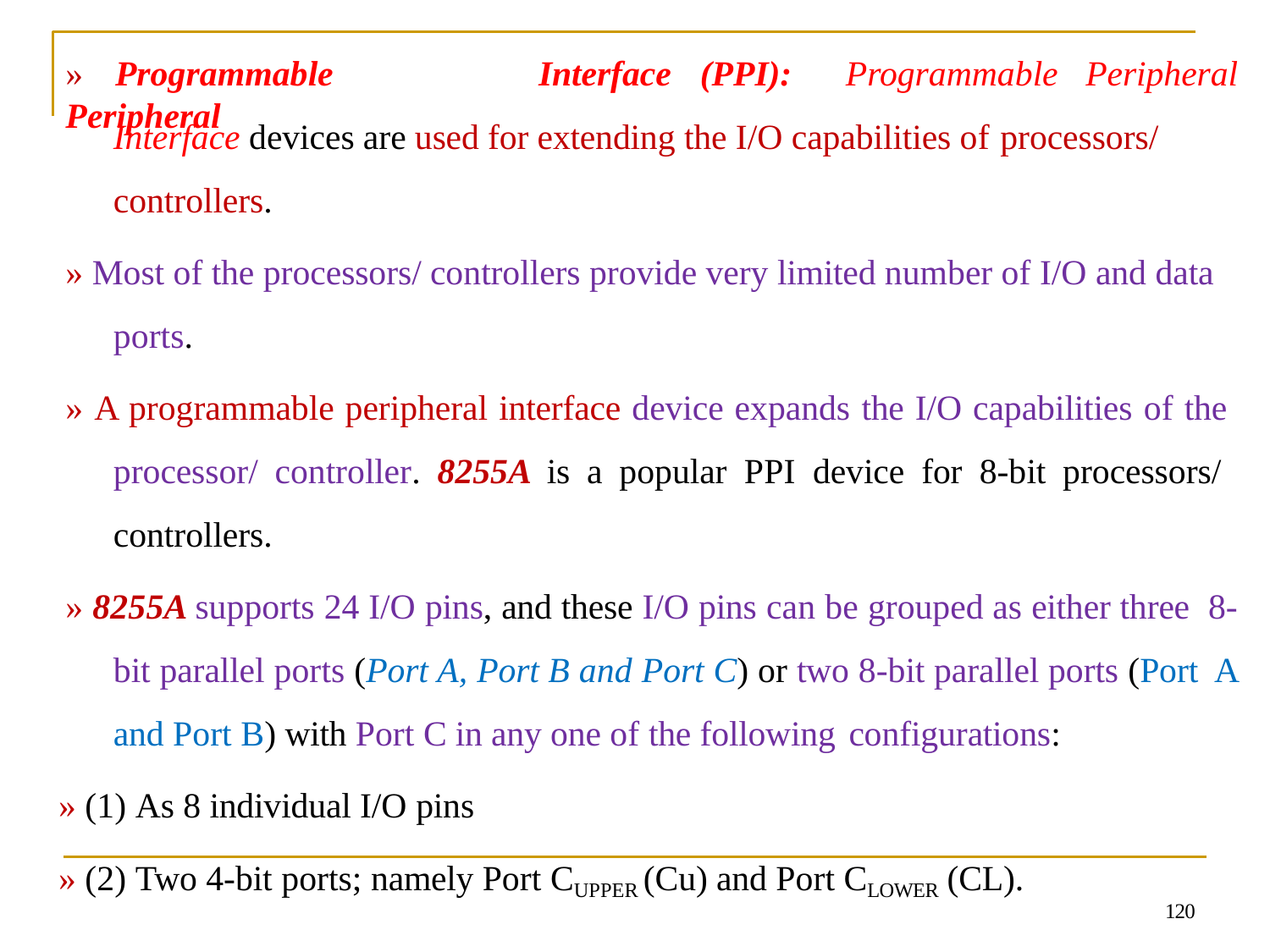

»	Programmable	Peripheral
Interface	(PPI):	Programmable	Peripheral
Interface devices are used for extending the I/O capabilities of processors/
controllers.
» Most of the processors/ controllers provide very limited number of I/O and data
ports.
» A programmable peripheral interface device expands the I/O capabilities of the  processor/ controller. 8255A is a popular PPI device for 8-bit processors/  controllers.
» 8255A supports 24 I/O pins, and these I/O pins can be grouped as either three  8-bit parallel ports (Port A, Port B and Port C) or two 8-bit parallel ports (Port  A and Port B) with Port C in any one of the following configurations:
» (1) As 8 individual I/O pins
» (2) Two 4-bit ports; namely Port CUPPER (Cu) and Port CLOWER (CL).
120